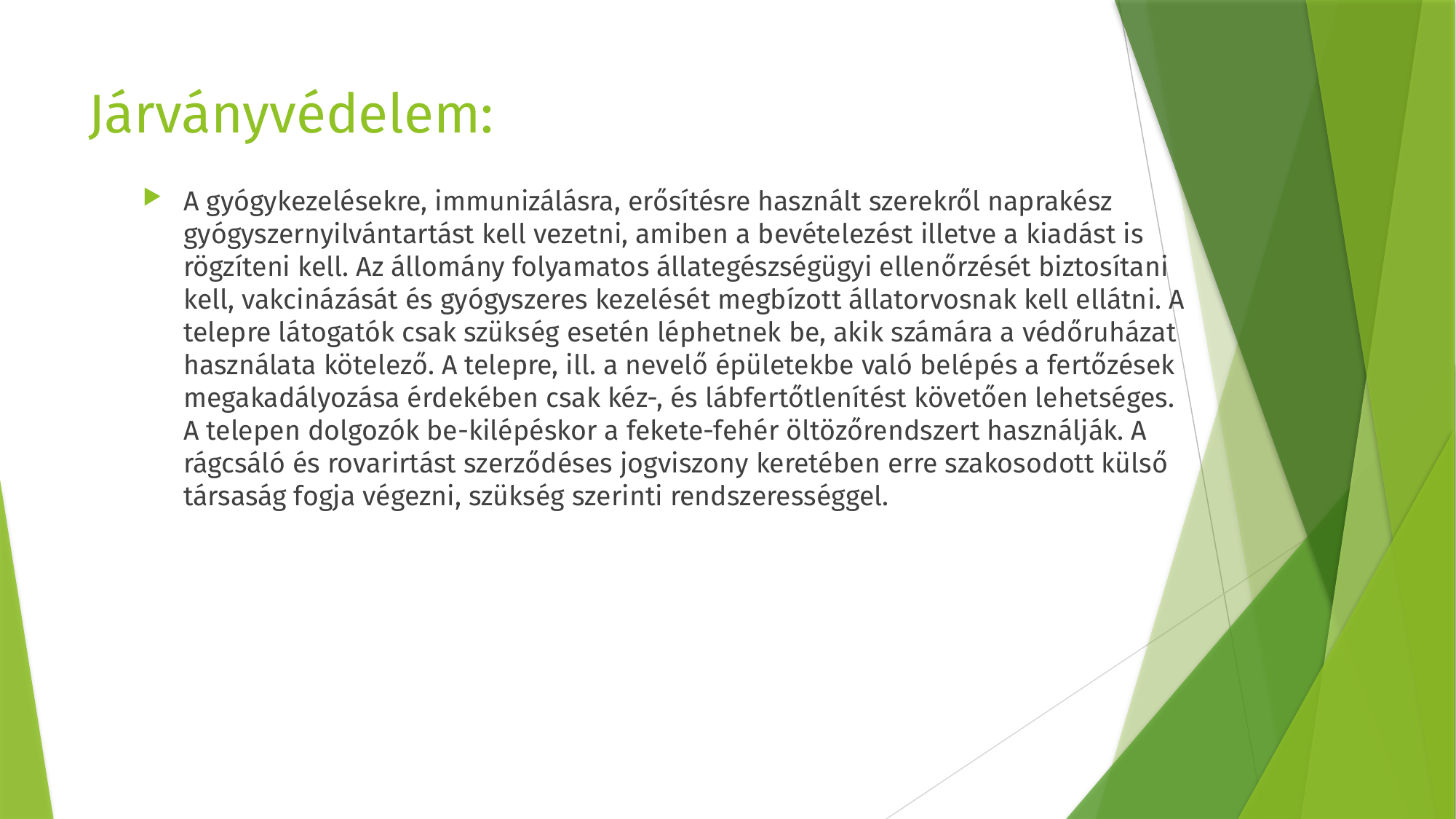

# Járványvédelem:
A gyógykezelésekre, immunizálásra, erősítésre használt szerekről naprakész gyógyszernyilvántartást kell vezetni, amiben a bevételezést illetve a kiadást is rögzíteni kell. Az állomány folyamatos állategészségügyi ellenőrzését biztosítani kell, vakcinázását és gyógyszeres kezelését megbízott állatorvosnak kell ellátni. A telepre látogatók csak szükség esetén léphetnek be, akik számára a védőruházat használata kötelező. A telepre, ill. a nevelő épületekbe való belépés a fertőzések megakadályozása érdekében csak kéz-, és lábfertőtlenítést követően lehetséges. A telepen dolgozók be-kilépéskor a fekete-fehér öltözőrendszert használják. A rágcsáló és rovarirtást szerződéses jogviszony keretében erre szakosodott külső társaság fogja végezni, szükség szerinti rendszerességgel.